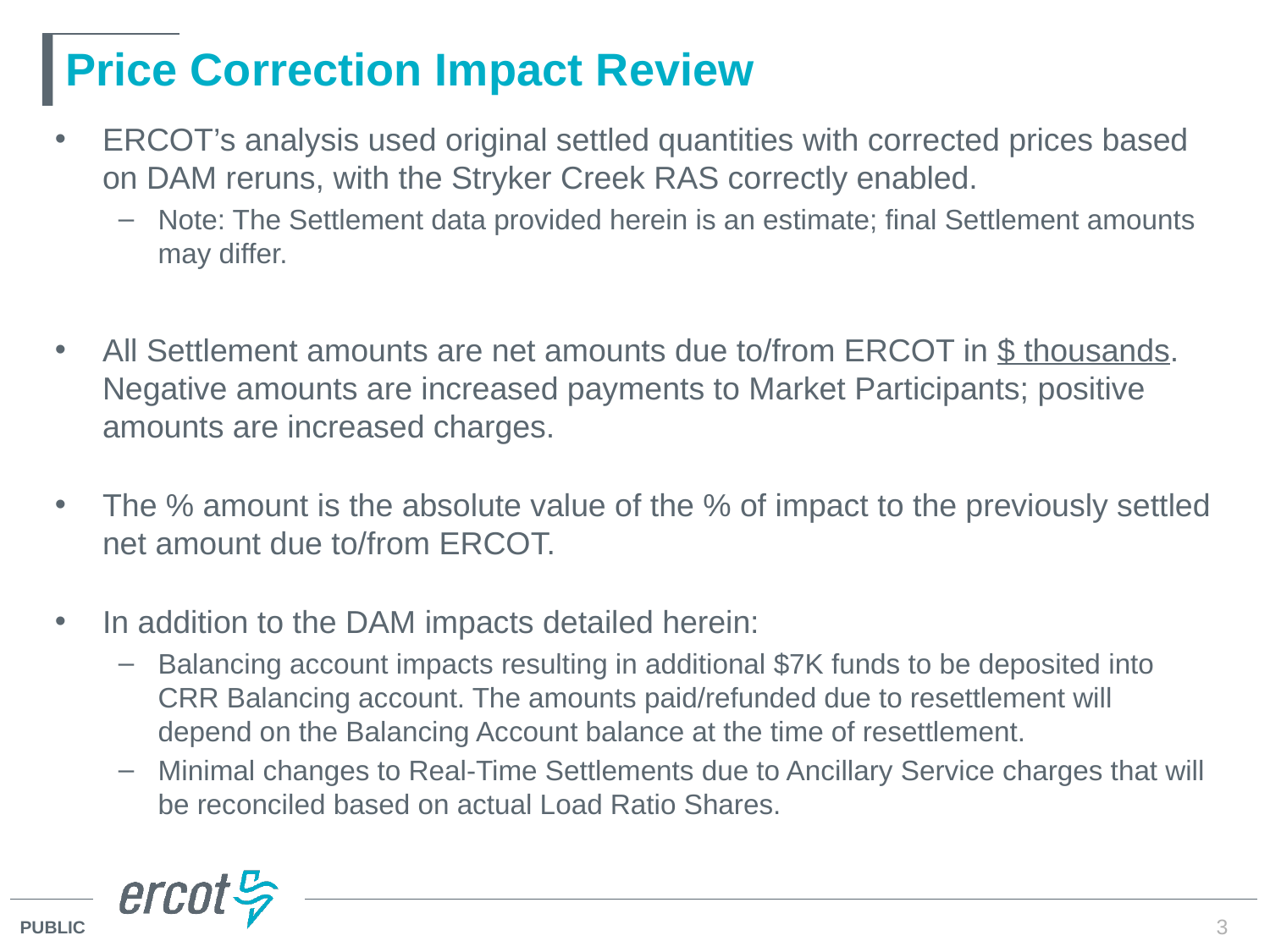

# Price Correction Impact Review
ERCOT’s analysis used original settled quantities with corrected prices based on DAM reruns, with the Stryker Creek RAS correctly enabled.
Note: The Settlement data provided herein is an estimate; final Settlement amounts may differ.

All Settlement amounts are net amounts due to/from ERCOT in $ thousands. Negative amounts are increased payments to Market Participants; positive amounts are increased charges.

The % amount is the absolute value of the % of impact to the previously settled net amount due to/from ERCOT.

In addition to the DAM impacts detailed herein:
Balancing account impacts resulting in additional $7K funds to be deposited into CRR Balancing account. The amounts paid/refunded due to resettlement will depend on the Balancing Account balance at the time of resettlement.
Minimal changes to Real-Time Settlements due to Ancillary Service charges that will be reconciled based on actual Load Ratio Shares.
3